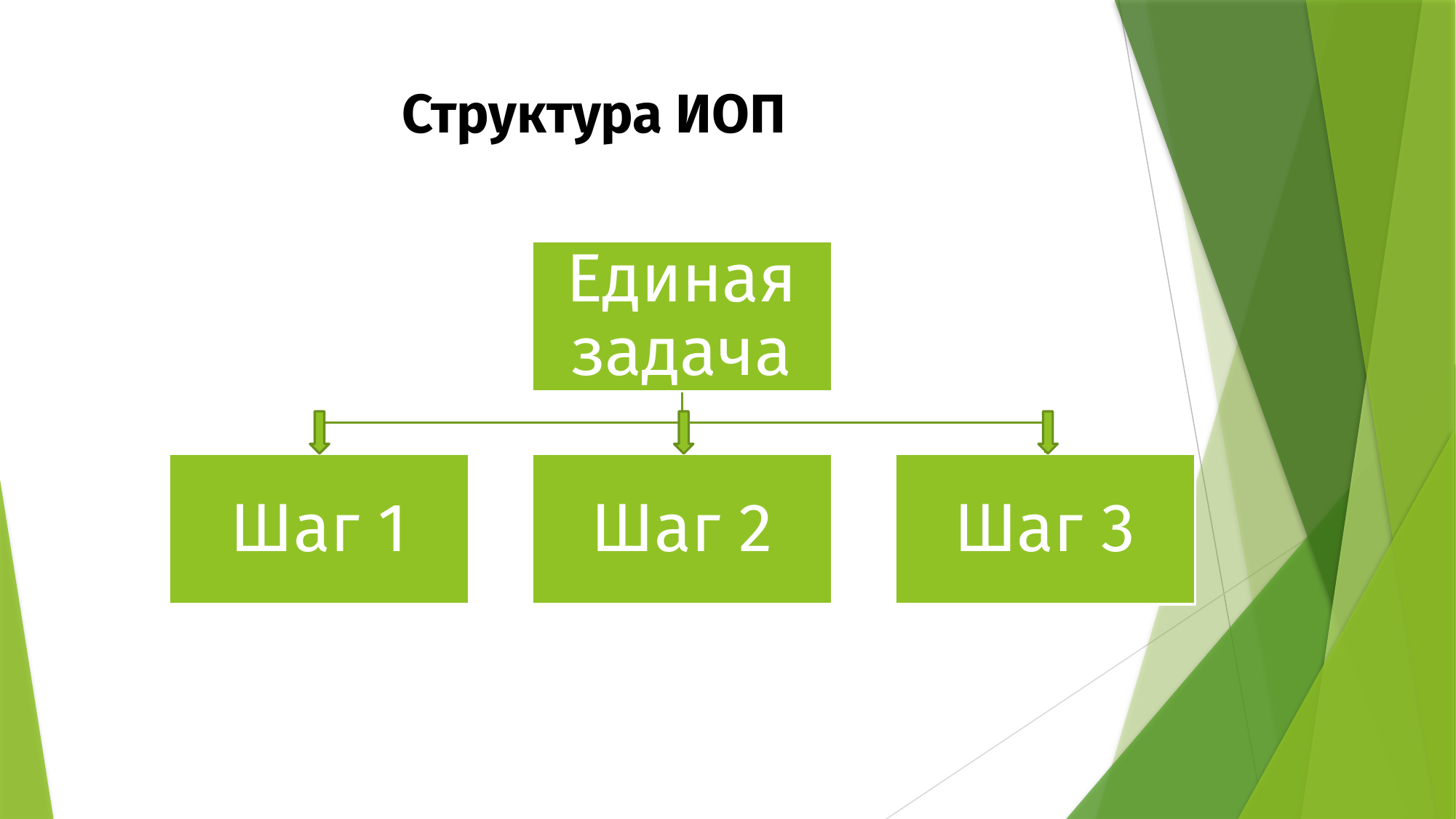

# Структура ИОП
Единая задача
Шаг 1
Шаг 2
Шаг 3